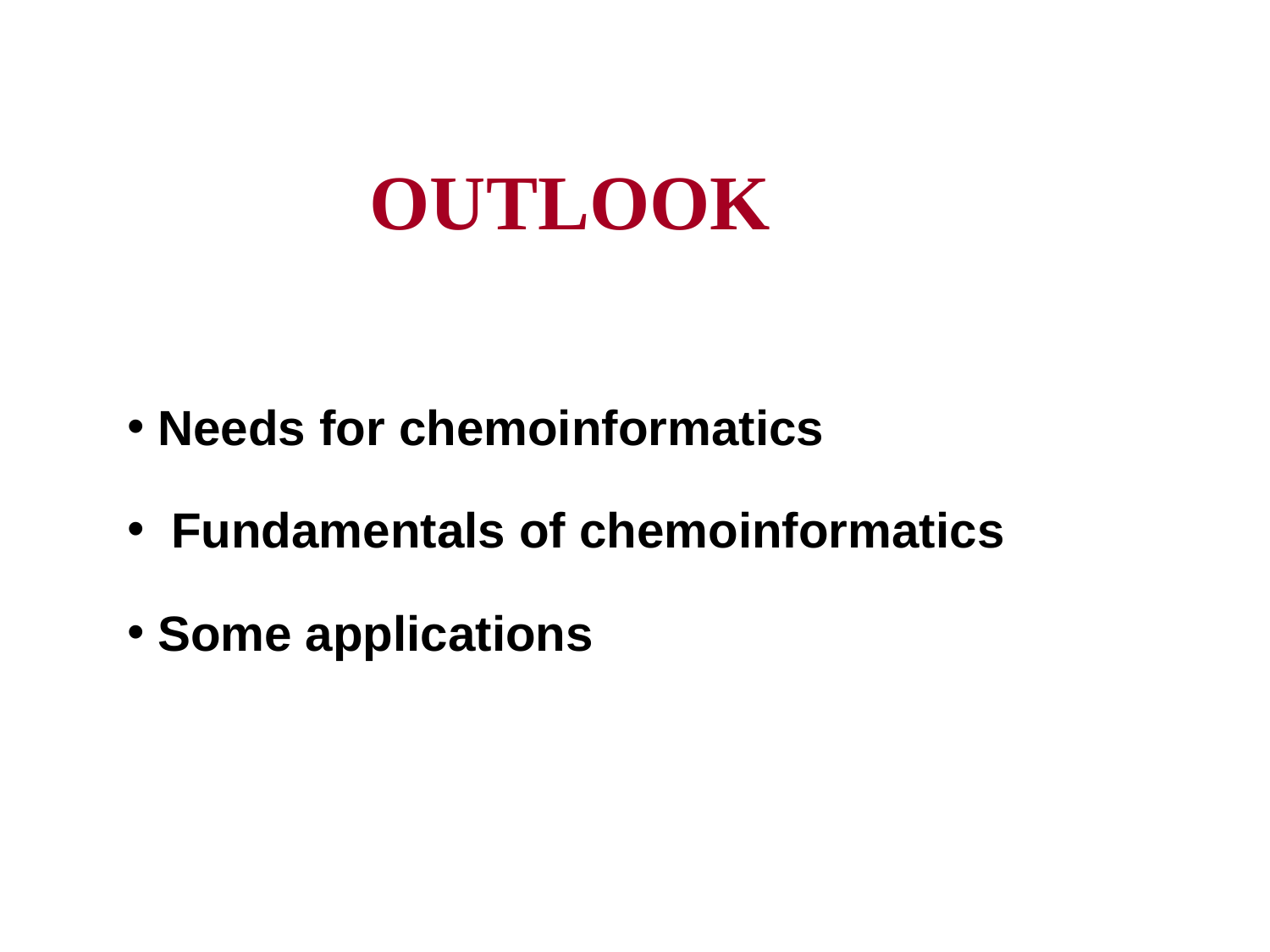

OUTLOOK
Needs for chemoinformatics
 Fundamentals of chemoinformatics
Some applications